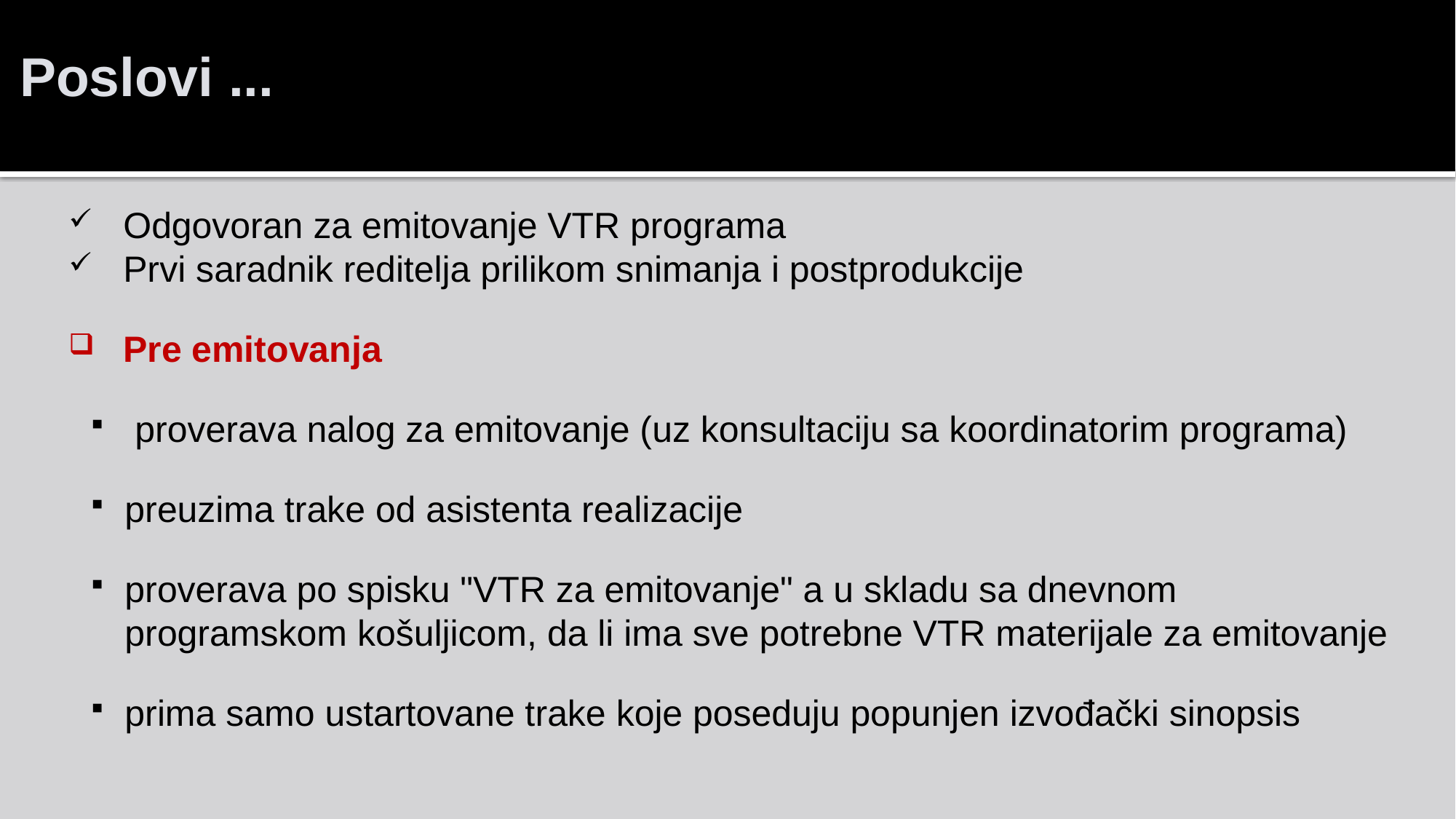

Poslovi ...
Odgovoran za emitovanje VTR programa
Prvi saradnik reditelja prilikom snimanja i postprodukcije

Pre emitovanja

 proverava nalog za emitovanje (uz konsultaciju sa koordinatorim programa)

preuzima trake od asistenta realizacije

proverava po spisku "VTR za emitovanje" a u skladu sa dnevnom programskom košuljicom, da li ima sve potrebne VTR materijale za emitovanje

prima samo ustartovane trake koje poseduju popunjen izvođački sinopsis